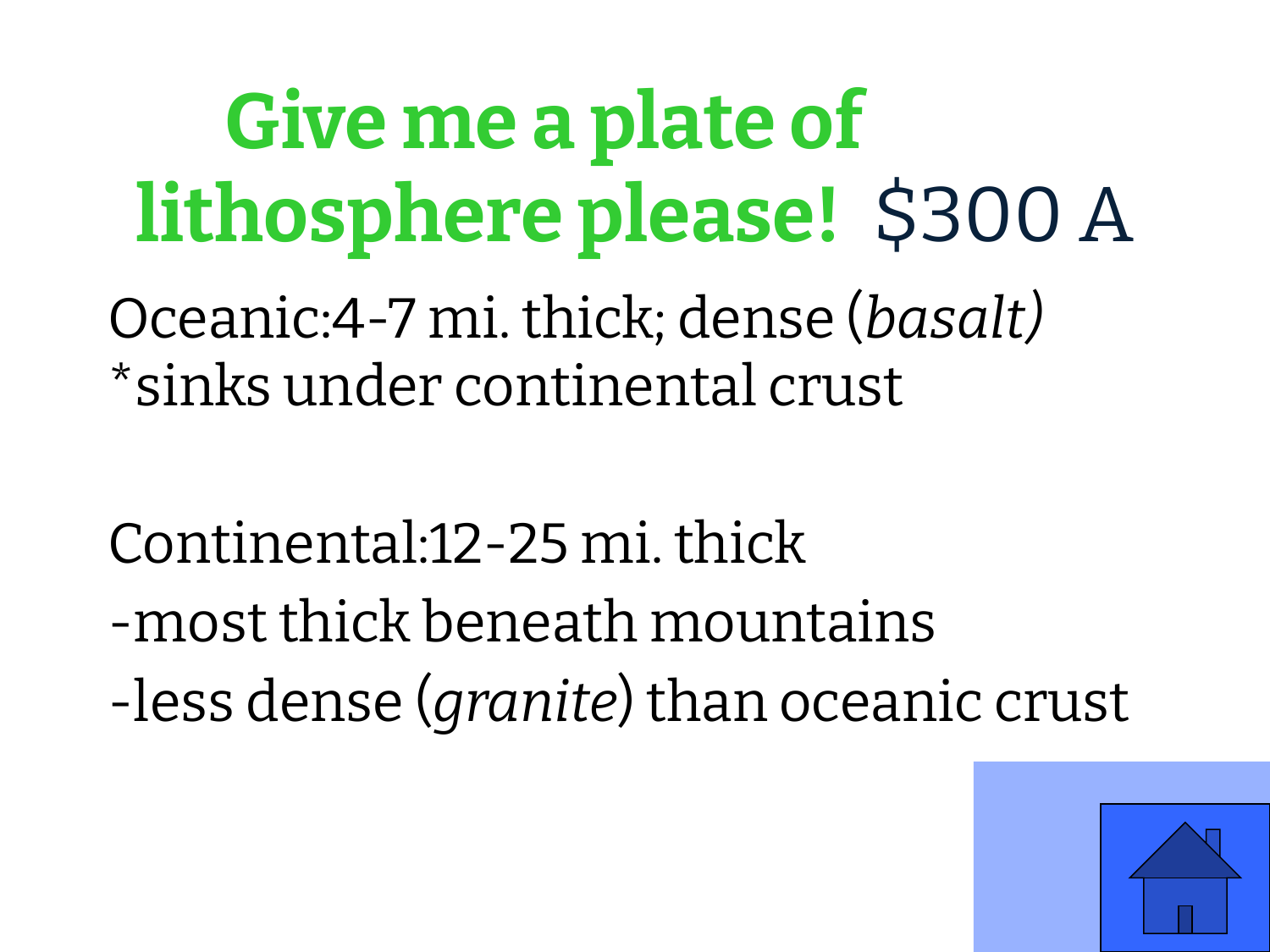

# Give me a plate of              lithosphere please!  $300 A
Oceanic:4-7 mi. thick; dense (basalt) *sinks under continental crust

Continental:12-25 mi. thick
-most thick beneath mountains
-less dense (granite) than oceanic crust